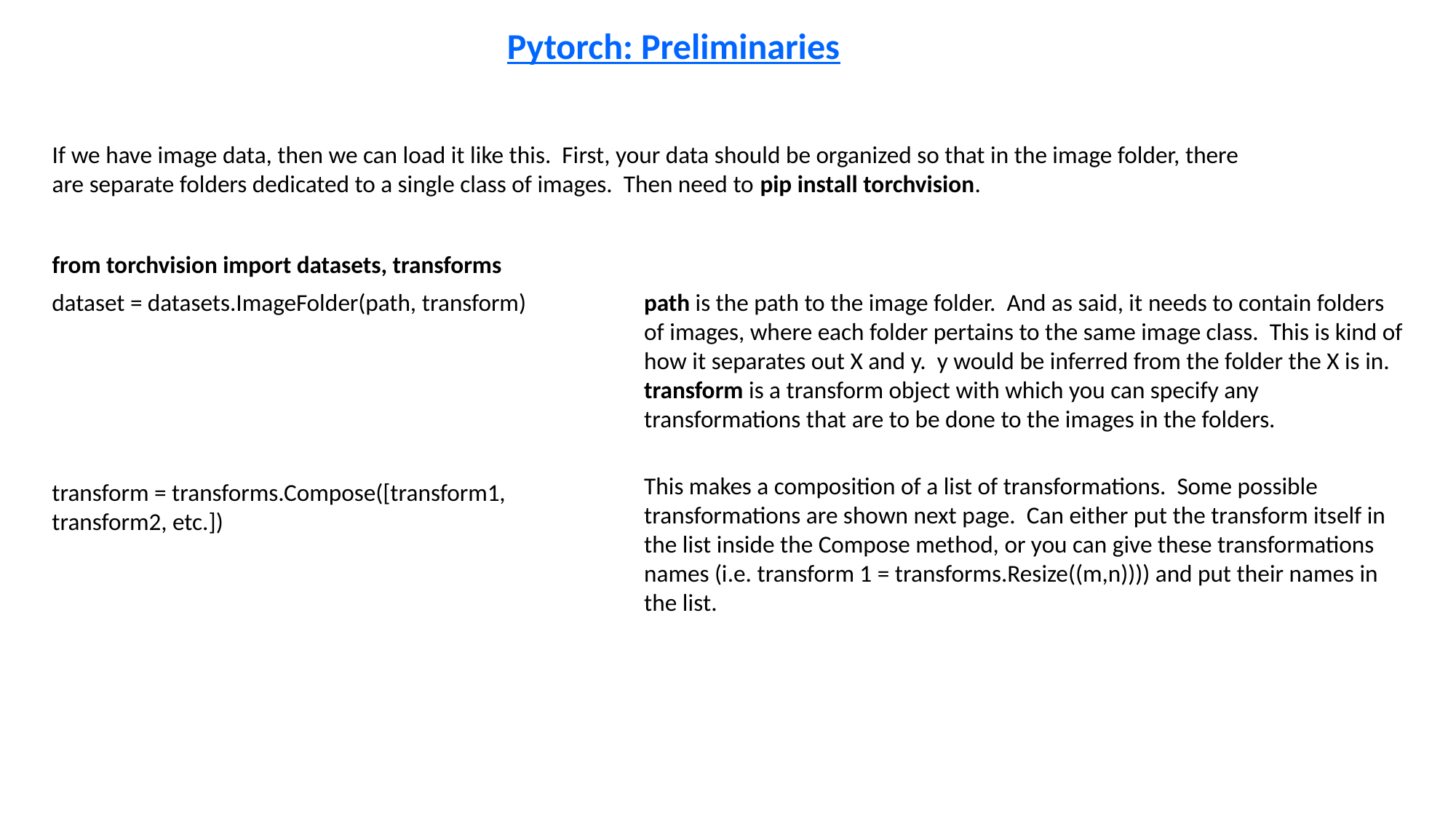

Pytorch: Preliminaries
If we have image data, then we can load it like this.  First, your data should be organized so that in the image folder, there are separate folders dedicated to a single class of images.  Then need to pip install torchvision.
from torchvision import datasets, transforms
path is the path to the image folder.  And as said, it needs to contain folders of images, where each folder pertains to the same image class.  This is kind of how it separates out X and y.  y would be inferred from the folder the X is in.  transform is a transform object with which you can specify any transformations that are to be done to the images in the folders.
dataset = datasets.ImageFolder(path, transform)
This makes a composition of a list of transformations.  Some possible transformations are shown next page.  Can either put the transform itself in the list inside the Compose method, or you can give these transformations names (i.e. transform 1 = transforms.Resize((m,n)))) and put their names in the list.
transform = transforms.Compose([transform1, transform2, etc.])